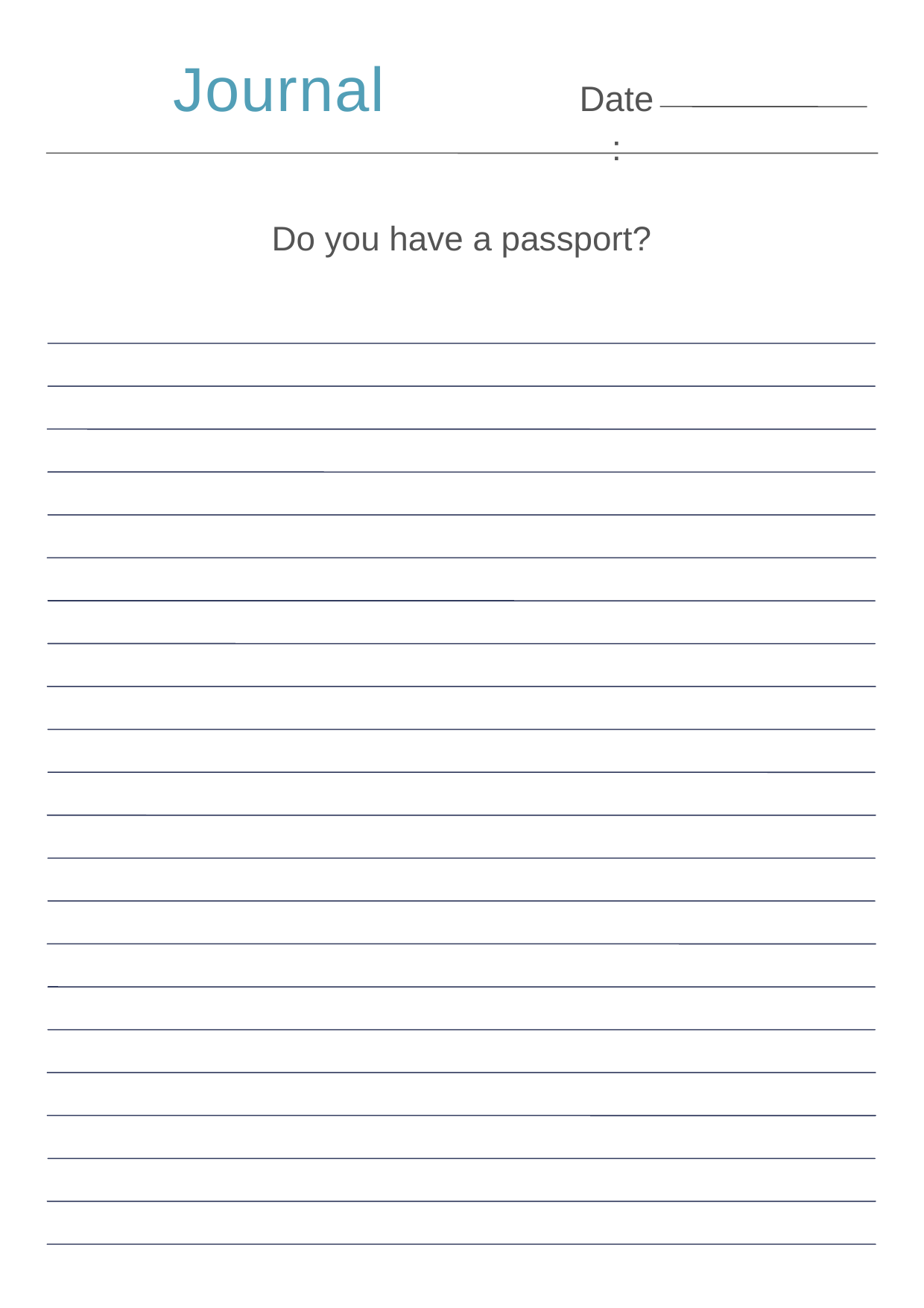

Journal
Date:

Do you have a passport?